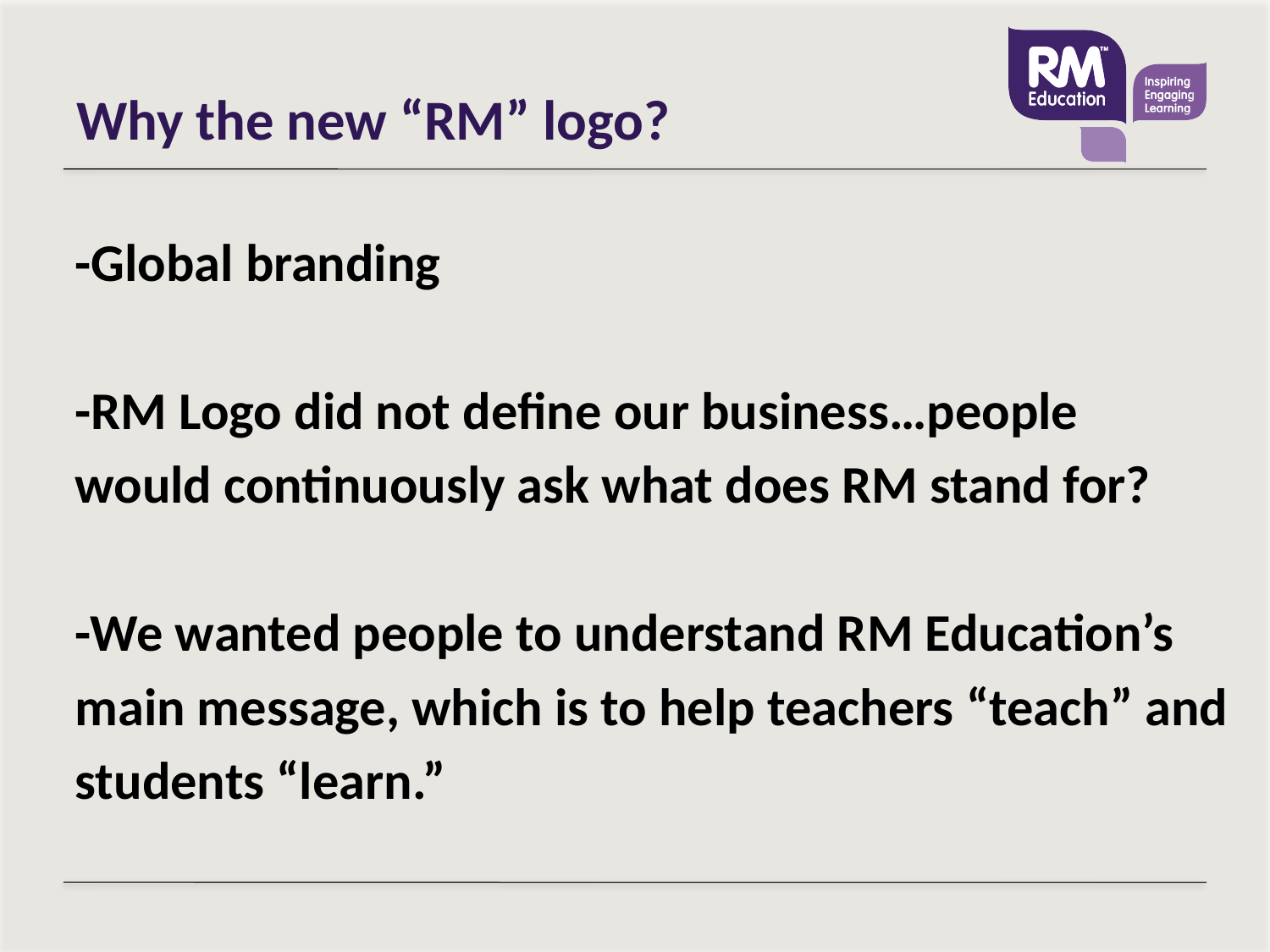

# Why the new “RM” logo?
-Global branding

-RM Logo did not define our business…people
would continuously ask what does RM stand for?

-We wanted people to understand RM Education’s
main message, which is to help teachers “teach” and
students “learn.”